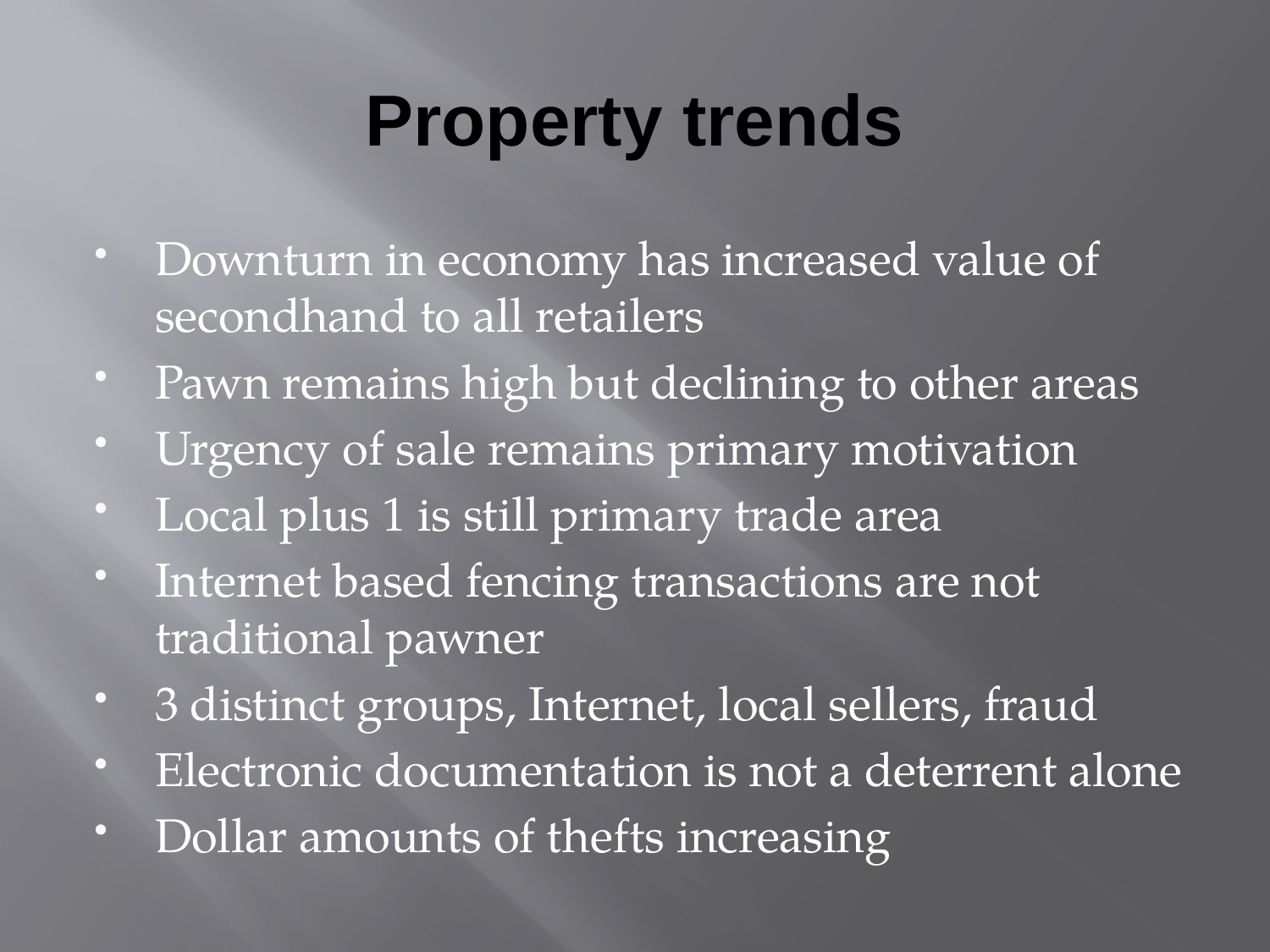

# Property trends
Downturn in economy has increased value of secondhand to all retailers
Pawn remains high but declining to other areas
Urgency of sale remains primary motivation
Local plus 1 is still primary trade area
Internet based fencing transactions are not traditional pawner
3 distinct groups, Internet, local sellers, fraud
Electronic documentation is not a deterrent alone
Dollar amounts of thefts increasing